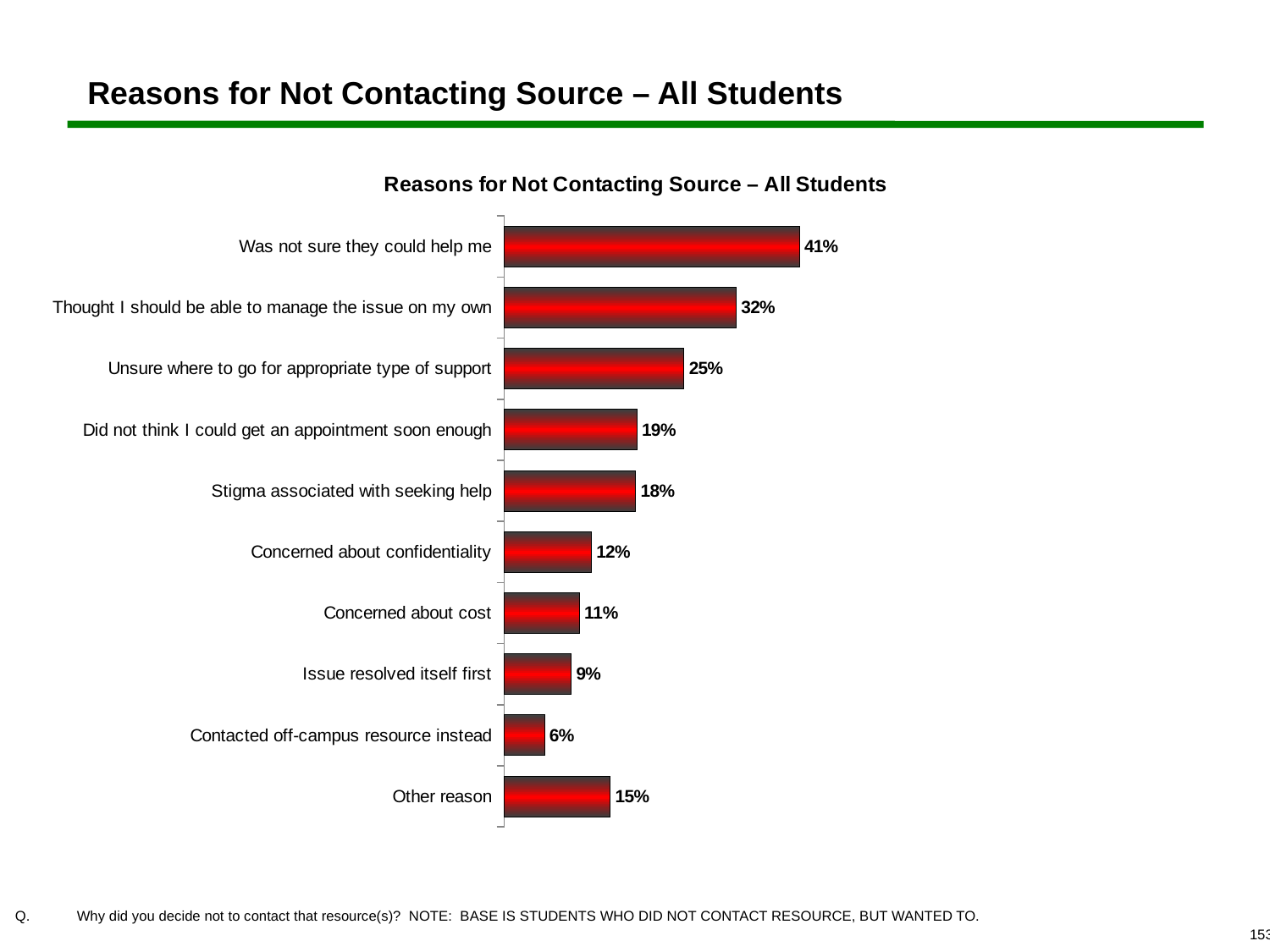

# Reasons for Not Contacting Source – All Students

### Chart: Reasons for Not Contacting Source – All Students

| Category | % |
|---|---|
| Was not sure they could help me | 0.41275797373358347 |
| Thought I should be able to manage the issue on my own | 0.324577861163227 |
| Unsure where to go for appropriate type of support | 0.25140712945590993 |
| Did not think I could get an appointment soon enough | 0.18574108818011256 |
| Stigma associated with seeking help | 0.18386491557223264 |
| Concerned about confidentiality | 0.12195121951219512 |
| Concerned about cost | 0.1050656660412758 |
| Issue resolved itself first | 0.09380863039399624 |
| Contacted off-campus resource instead | 0.05628517823639775 |
| Other reason | 0.14821763602251406 |
 	Why did you decide not to contact that resource(s)?  NOTE:  BASE IS STUDENTS WHO DID NOT CONTACT RESOURCE, BUT WANTED TO.